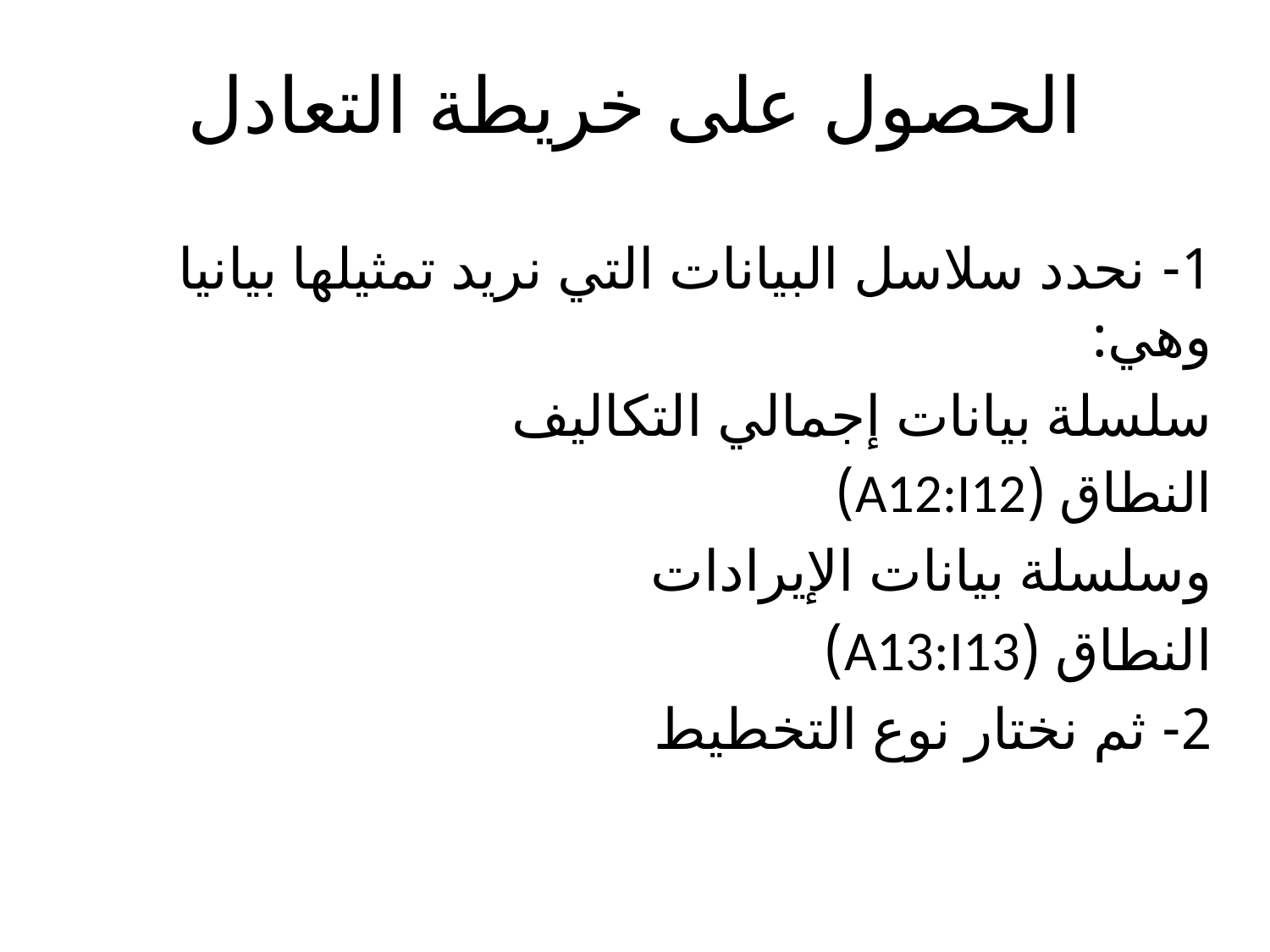

# الحصول على خريطة التعادل
1- نحدد سلاسل البيانات التي نريد تمثيلها بيانيا وهي:
سلسلة بيانات إجمالي التكاليف
النطاق (A12:I12)
وسلسلة بيانات الإيرادات
النطاق (A13:I13)
2- ثم نختار نوع التخطيط